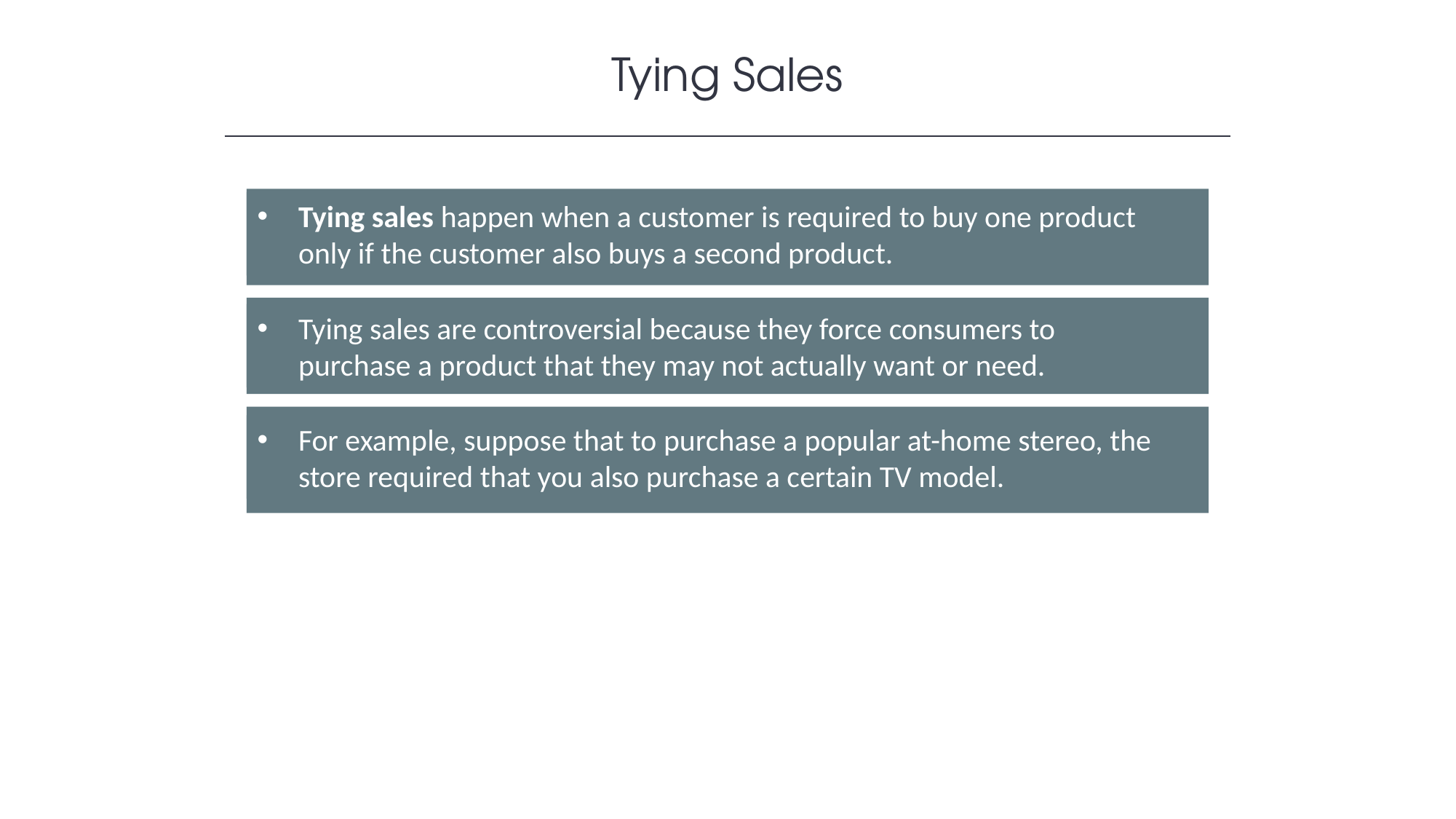

Tying Sales

Tying sales happen when a customer is required to buy one product only if the customer also buys a second product.

Tying sales are controversial because they force consumers to purchase a product that they may not actually want or need.

For example, suppose that to purchase a popular at-home stereo, the store required that you also purchase a certain TV model.